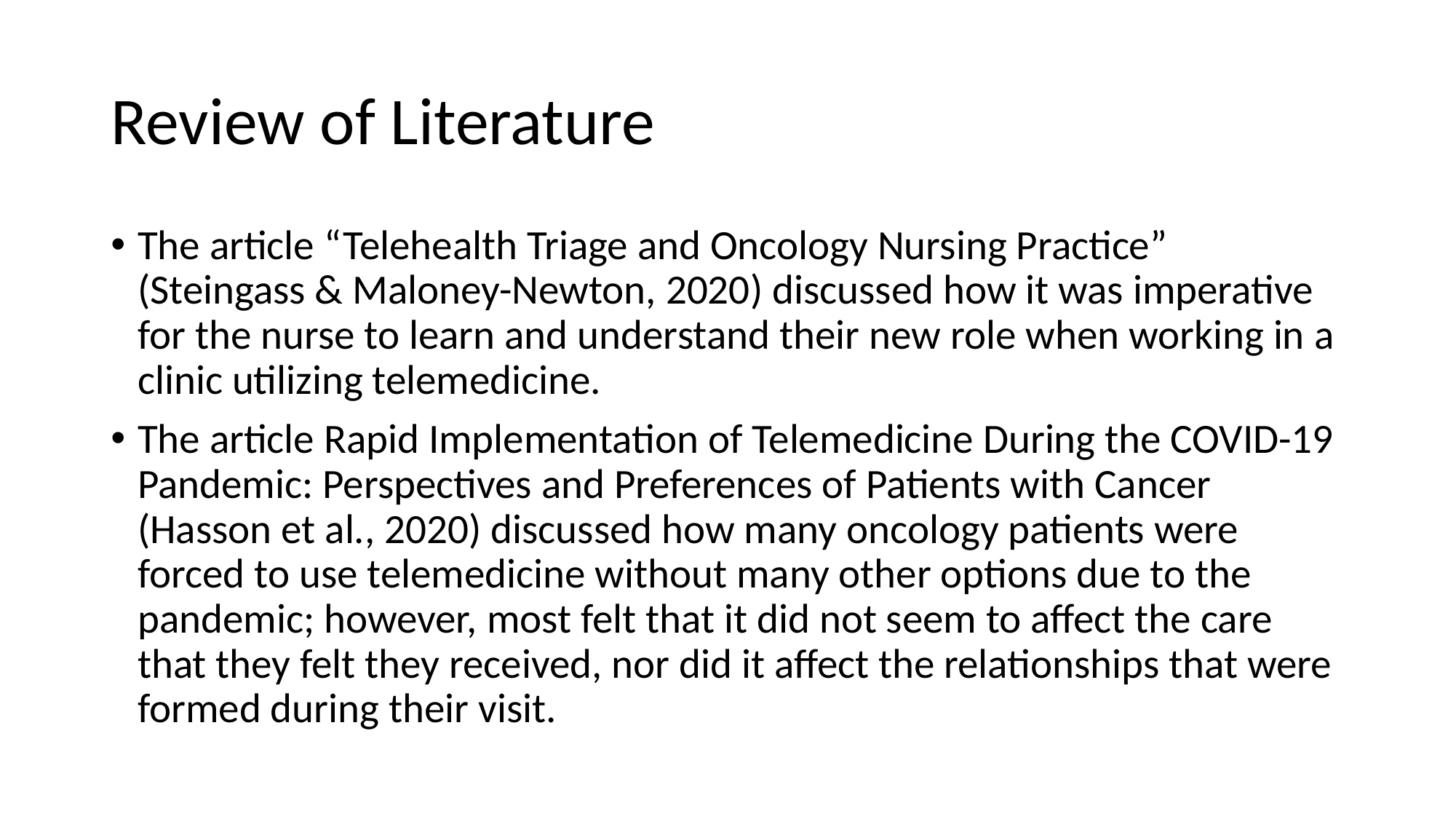

# Review of Literature
The article “Telehealth Triage and Oncology Nursing Practice” (Steingass & Maloney-Newton, 2020) discussed how it was imperative for the nurse to learn and understand their new role when working in a clinic utilizing telemedicine.
The article Rapid Implementation of Telemedicine During the COVID-19 Pandemic: Perspectives and Preferences of Patients with Cancer (Hasson et al., 2020) discussed how many oncology patients were forced to use telemedicine without many other options due to the pandemic; however, most felt that it did not seem to affect the care that they felt they received, nor did it affect the relationships that were formed during their visit.